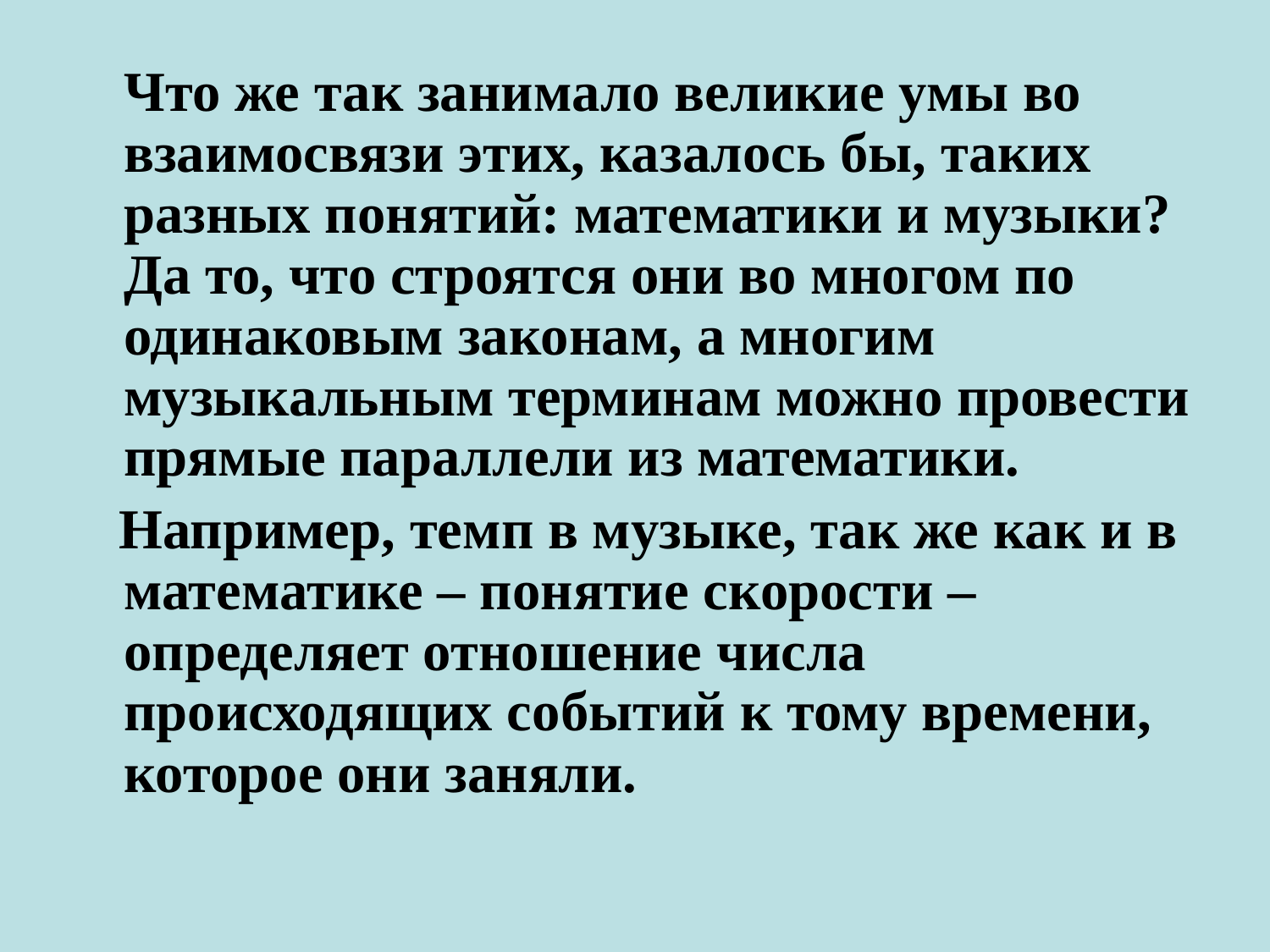

Что же так занимало великие умы во взаимосвязи этих, казалось бы, таких разных понятий: математики и музыки? Да то, что строятся они во многом по одинаковым законам, а многим музыкальным терминам можно провести прямые параллели из математики.
   Например, темп в музыке, так же как и в математике – понятие скорости – определяет отношение числа происходящих событий к тому времени, которое они заняли.